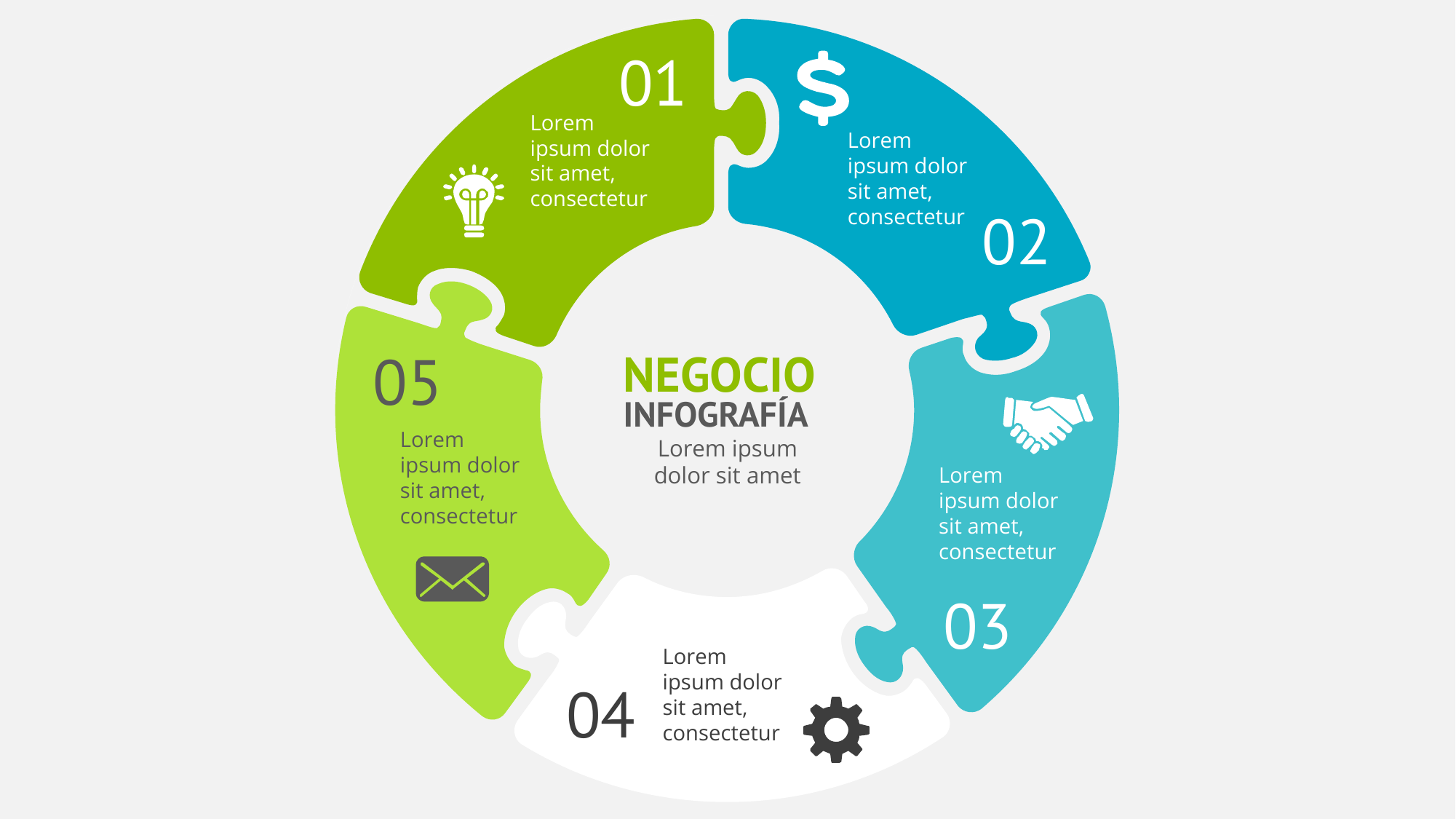

01

Lorem ipsum dolor sit amet, consectetur
Lorem ipsum dolor sit amet, consectetur

02

NEGOCIO
05
INFOGRAFÍA

Lorem ipsum dolor sit amet, consectetur
Lorem ipsum dolor sit amet
Lorem ipsum dolor sit amet, consectetur

03
Lorem ipsum dolor sit amet, consectetur
04